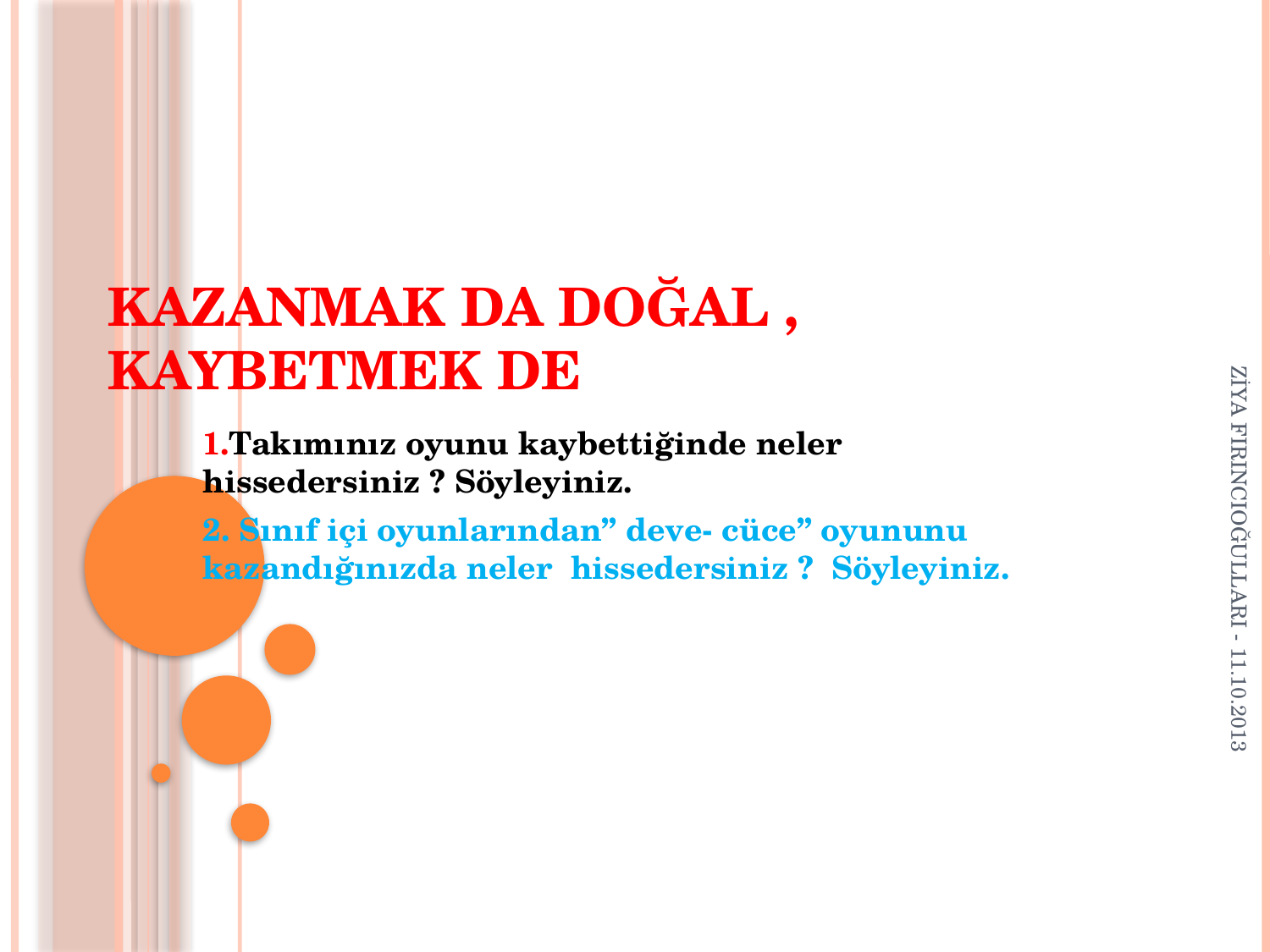

# Kazanmak da Doğal , Kaybetmek de
1.Takımınız oyunu kaybettiğinde neler hissedersiniz ? Söyleyiniz.
2. Sınıf içi oyunlarından” deve- cüce” oyununu kazandığınızda neler  hissedersiniz ?  Söyleyiniz.
ZİYA FIRINCIOĞULLARI - 11.10.2013